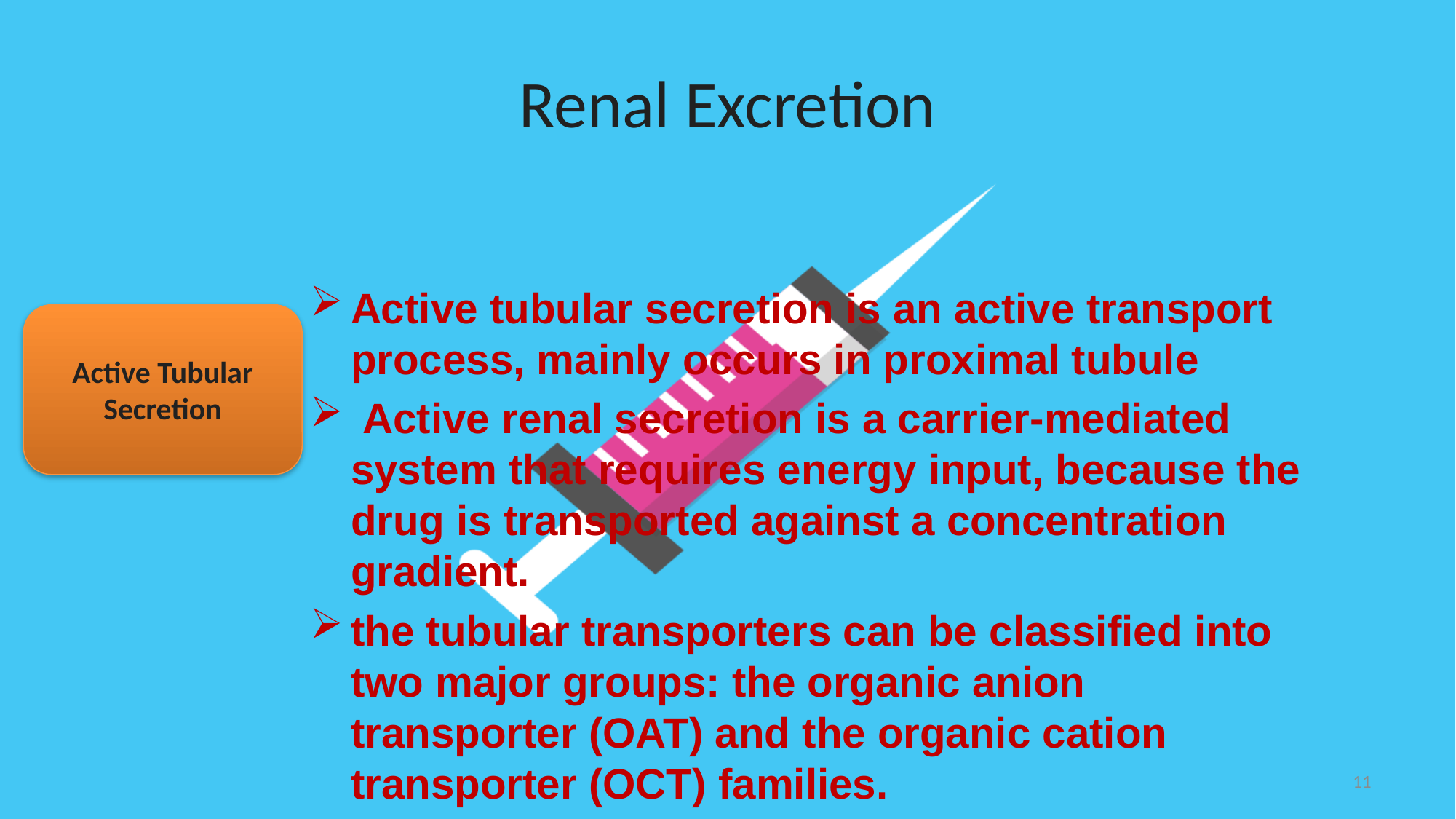

# Renal Excretion
Active tubular secretion is an active transport process, mainly occurs in proximal tubule
 Active renal secretion is a carrier-mediated system that requires energy input, because the drug is transported against a concentration gradient.
the tubular transporters can be classified into two major groups: the organic anion transporter (OAT) and the organic cation transporter (OCT) families.
Active Tubular Secretion
11